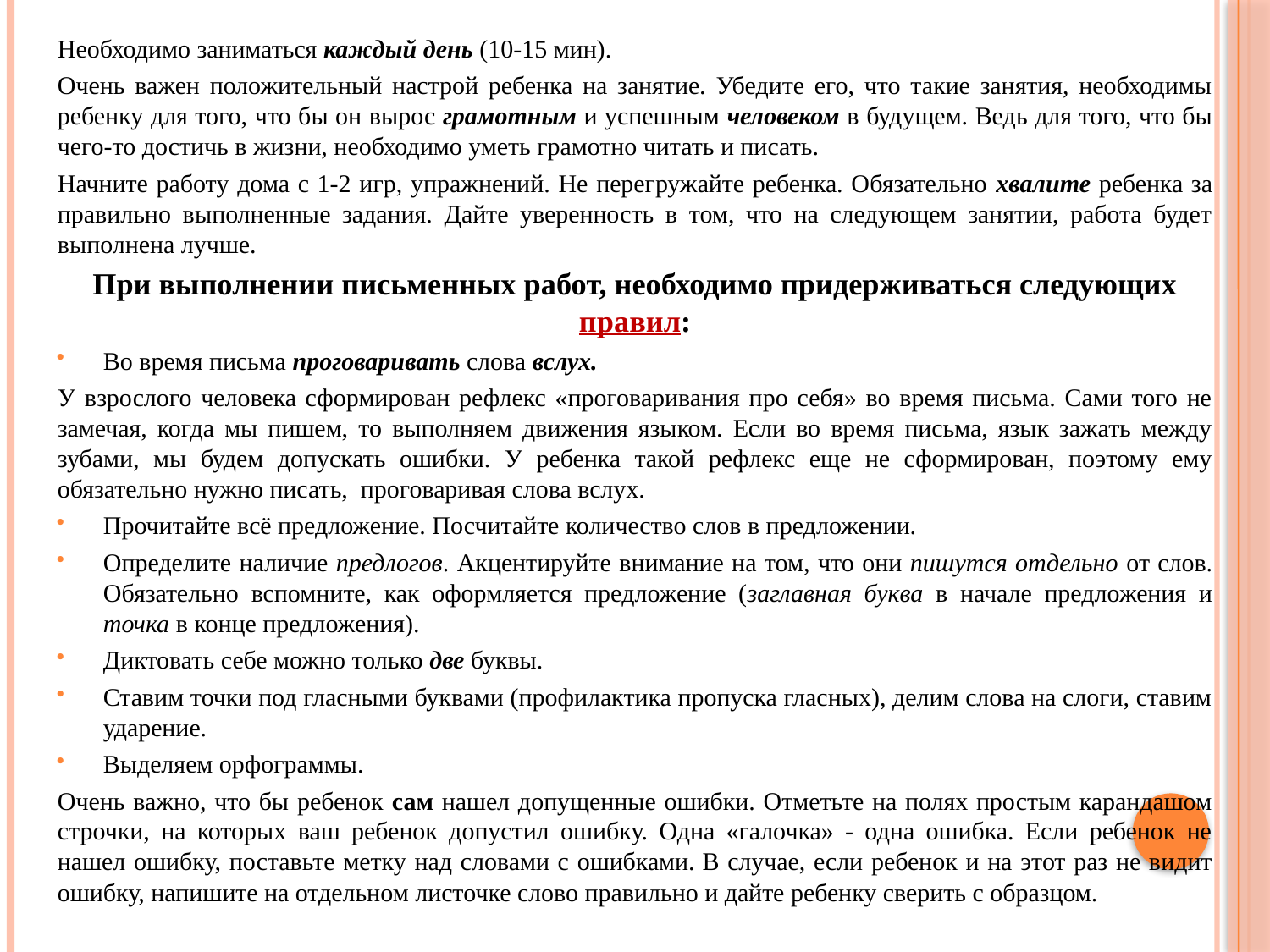

Необходимо заниматься каждый день (10-15 мин).
Очень важен положительный настрой ребенка на занятие. Убедите его, что такие занятия, необходимы ребенку для того, что бы он вырос грамотным и успешным человеком в будущем. Ведь для того, что бы чего-то достичь в жизни, необходимо уметь грамотно читать и писать.
Начните работу дома с 1-2 игр, упражнений. Не перегружайте ребенка. Обязательно хвалите ребенка за правильно выполненные задания. Дайте уверенность в том, что на следующем занятии, работа будет выполнена лучше.
При выполнении письменных работ, необходимо придерживаться следующих правил:
Во время письма проговаривать слова вслух.
У взрослого человека сформирован рефлекс «проговаривания про себя» во время письма. Сами того не замечая, когда мы пишем, то выполняем движения языком. Если во время письма, язык зажать между зубами, мы будем допускать ошибки. У ребенка такой рефлекс еще не сформирован, поэтому ему обязательно нужно писать,  проговаривая слова вслух.
Прочитайте всё предложение. Посчитайте количество слов в предложении.
Определите наличие предлогов. Акцентируйте внимание на том, что они пишутся отдельно от слов. Обязательно вспомните, как оформляется предложение (заглавная буква в начале предложения и точка в конце предложения).
Диктовать себе можно только две буквы.
Ставим точки под гласными буквами (профилактика пропуска гласных), делим слова на слоги, ставим ударение.
Выделяем орфограммы.
Очень важно, что бы ребенок сам нашел допущенные ошибки. Отметьте на полях простым карандашом строчки, на которых ваш ребенок допустил ошибку. Одна «галочка» - одна ошибка. Если ребенок не нашел ошибку, поставьте метку над словами с ошибками. В случае, если ребенок и на этот раз не видит ошибку, напишите на отдельном листочке слово правильно и дайте ребенку сверить с образцом.